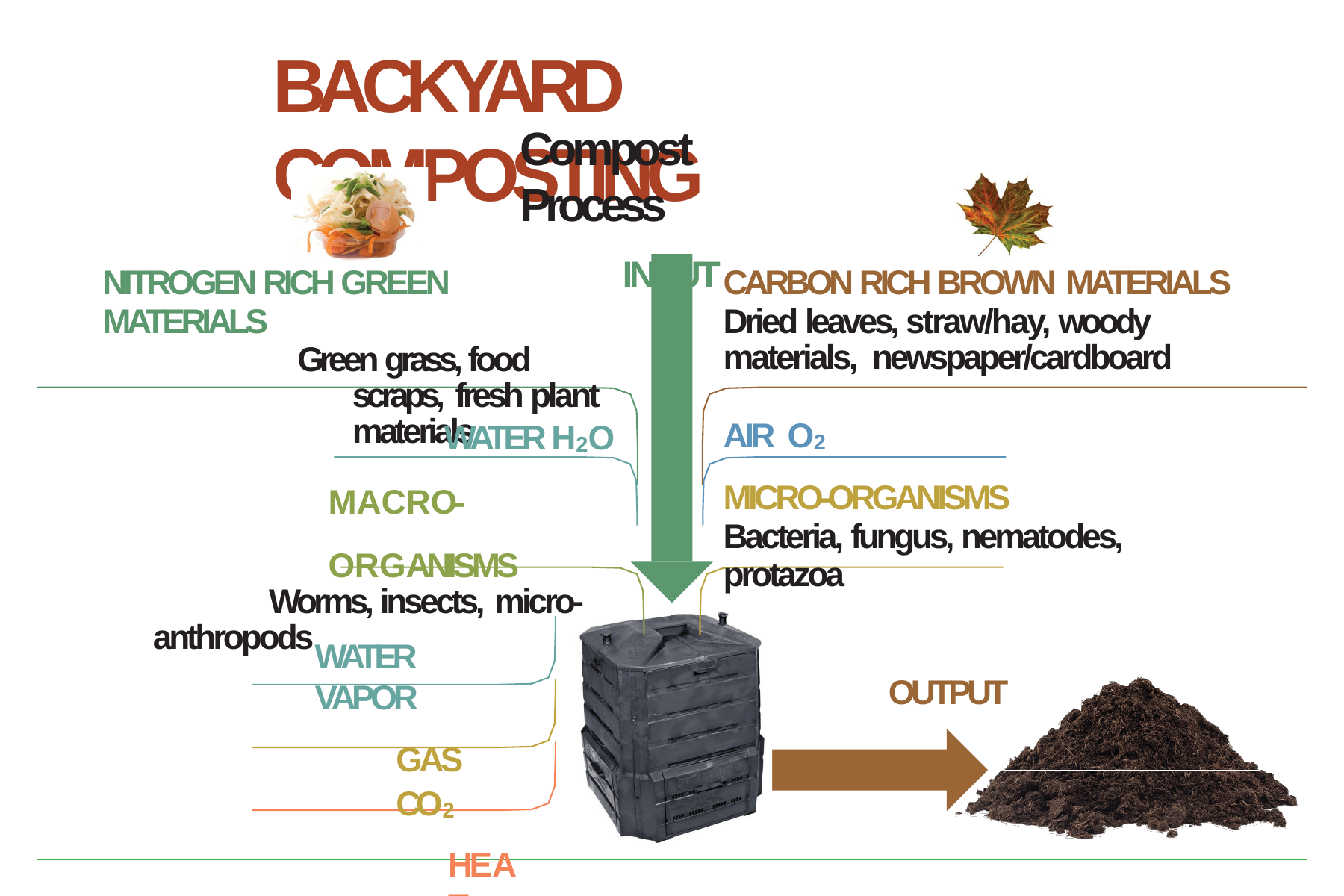

# BACKYARD COMPOSTING
Compost Process
INPUT

NITROGEN RICH GREEN MATERIALS
Green grass, food scraps,  fresh plant materials
CARBON RICH BROWN MATERIALS
Dried leaves, straw/hay, woody materials,  newspaper/cardboard
WATER H2O  MACRO-ORGANISMS
Worms, insects, micro-anthropods
AIR O2
MICRO-ORGANISMS
Bacteria, fungus, nematodes, protazoa

WATER VAPOR
GAS CO2
HEAT

OUTPUT